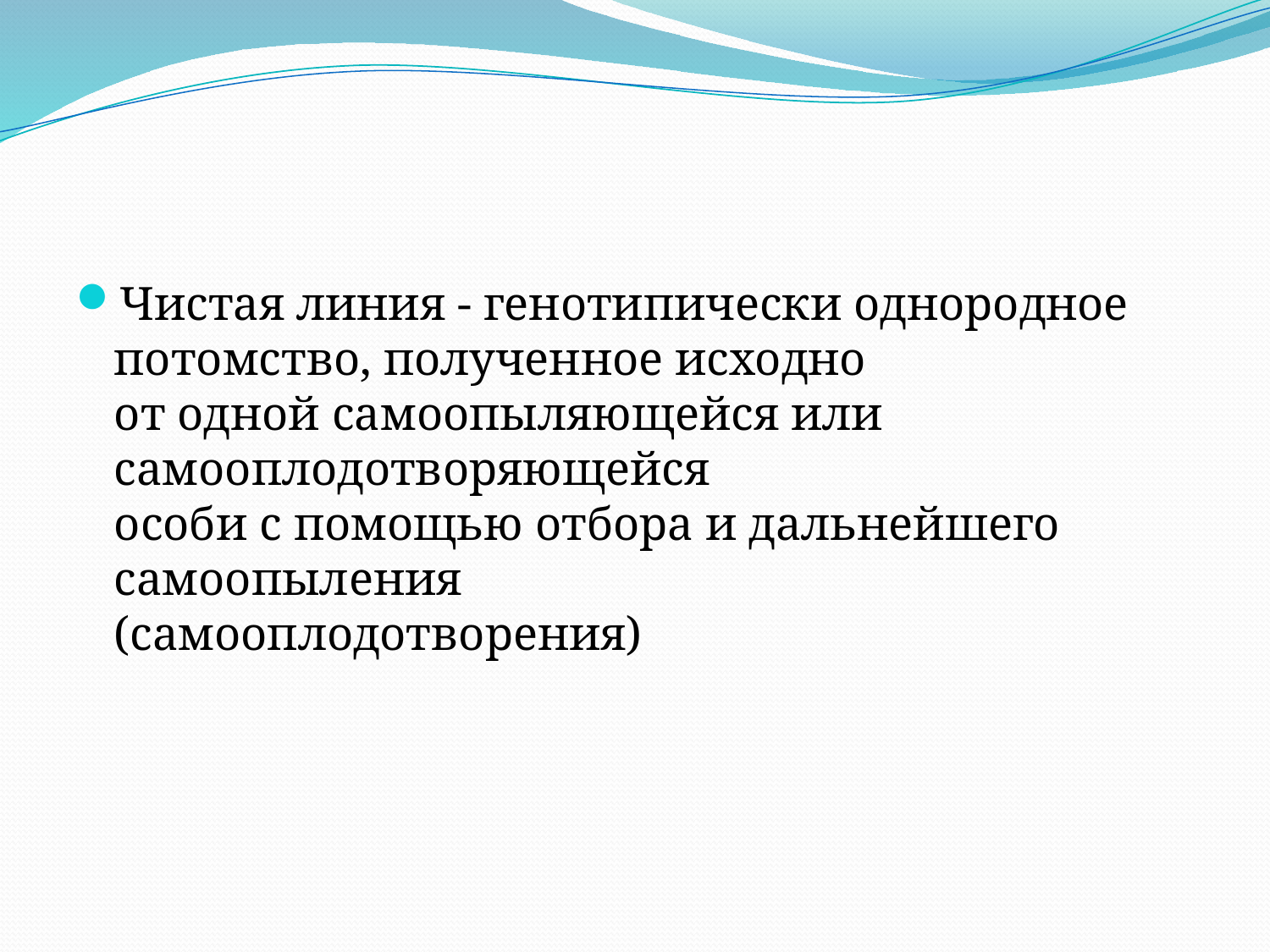

#
Чистая линия - генотипически однородное потомство, полученное исходно
от одной самоопыляющейся или самооплодотворяющейся
особи с помощью отбора и дальнейшего самоопыления
(самооплодотворения)